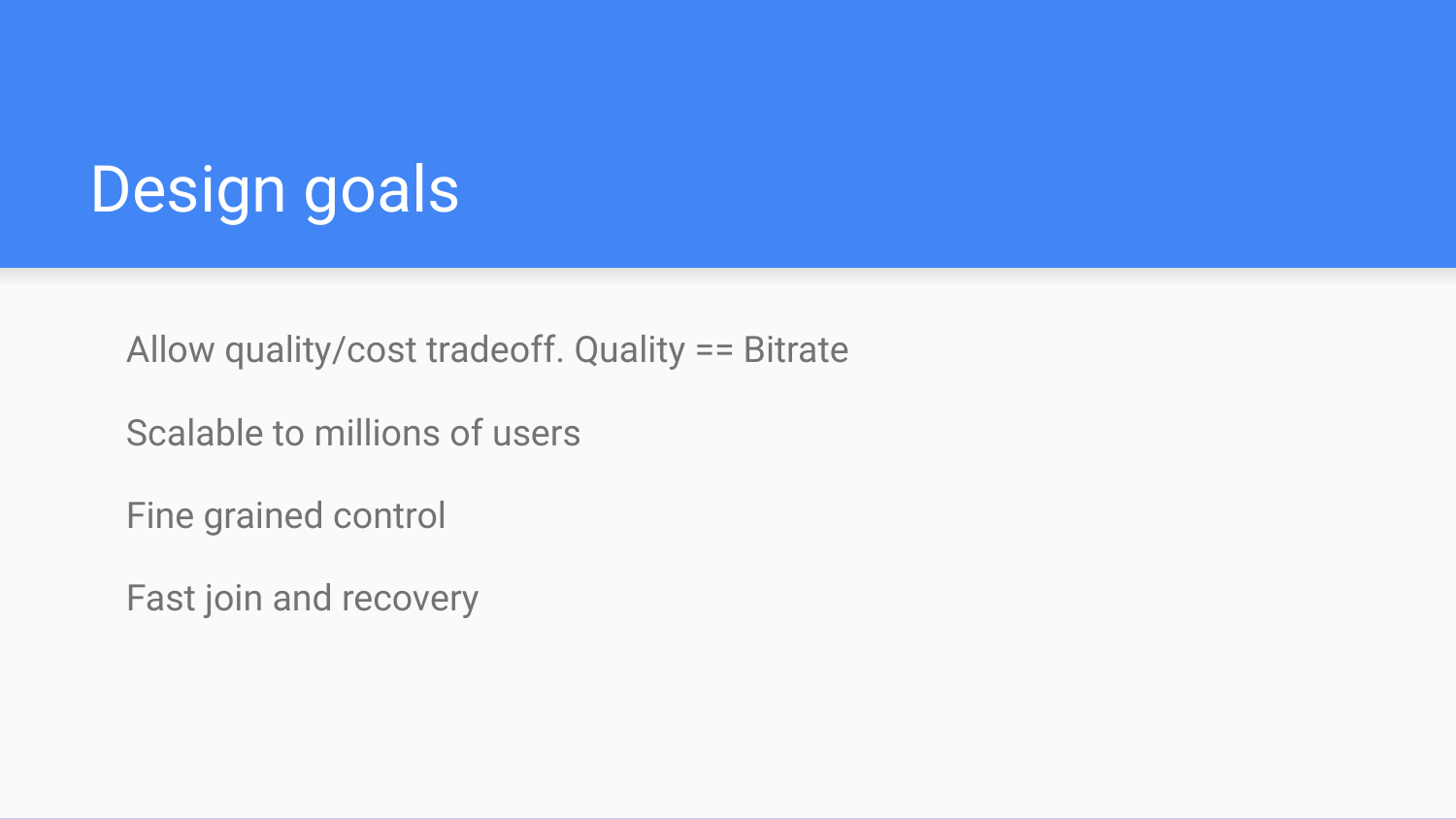

# Design goals
Allow quality/cost tradeoff. Quality == Bitrate
Scalable to millions of users
Fine grained control
Fast join and recovery